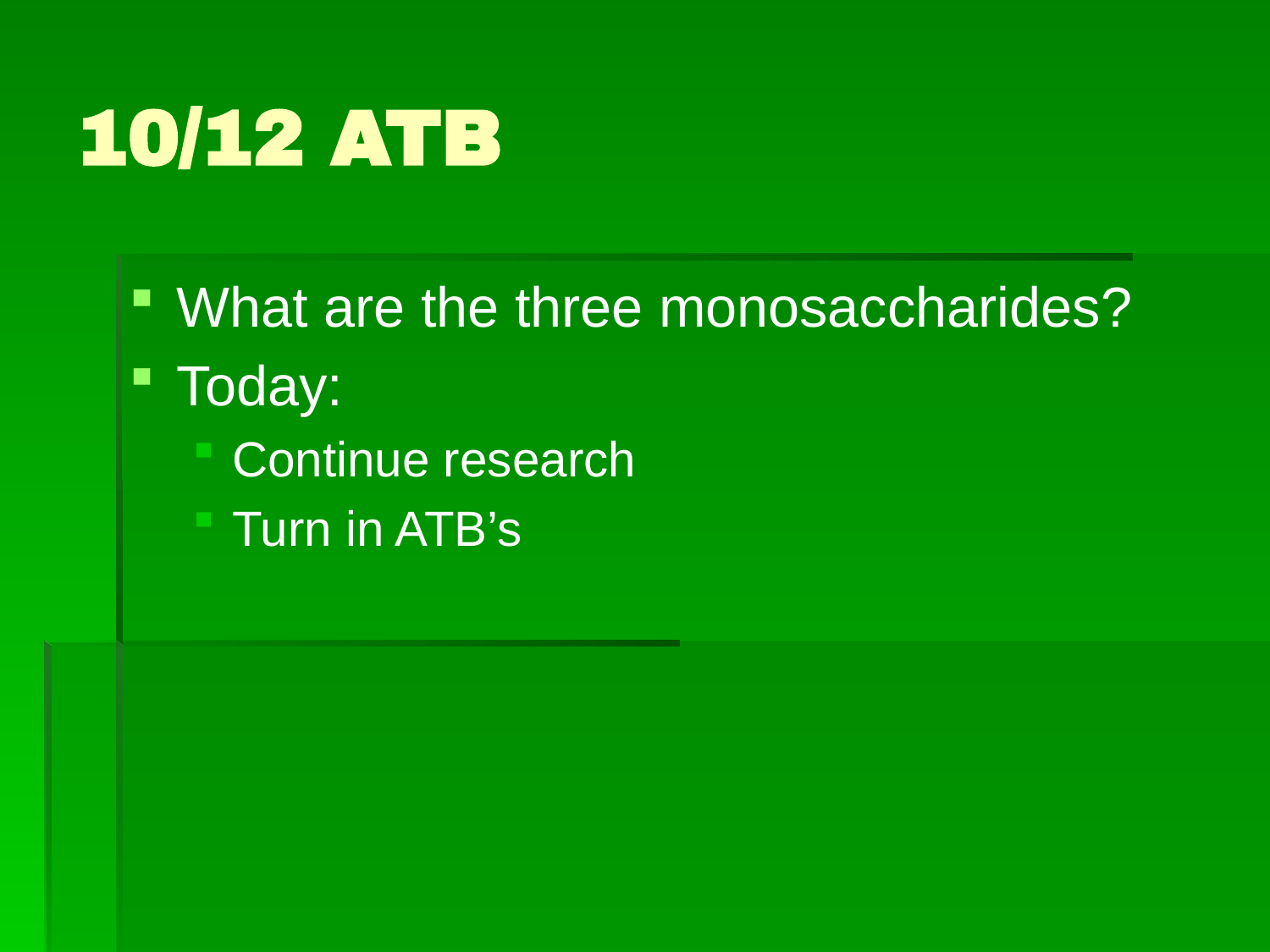

# 10/12 ATB
What are the three monosaccharides?
Today:
Continue research
Turn in ATB’s